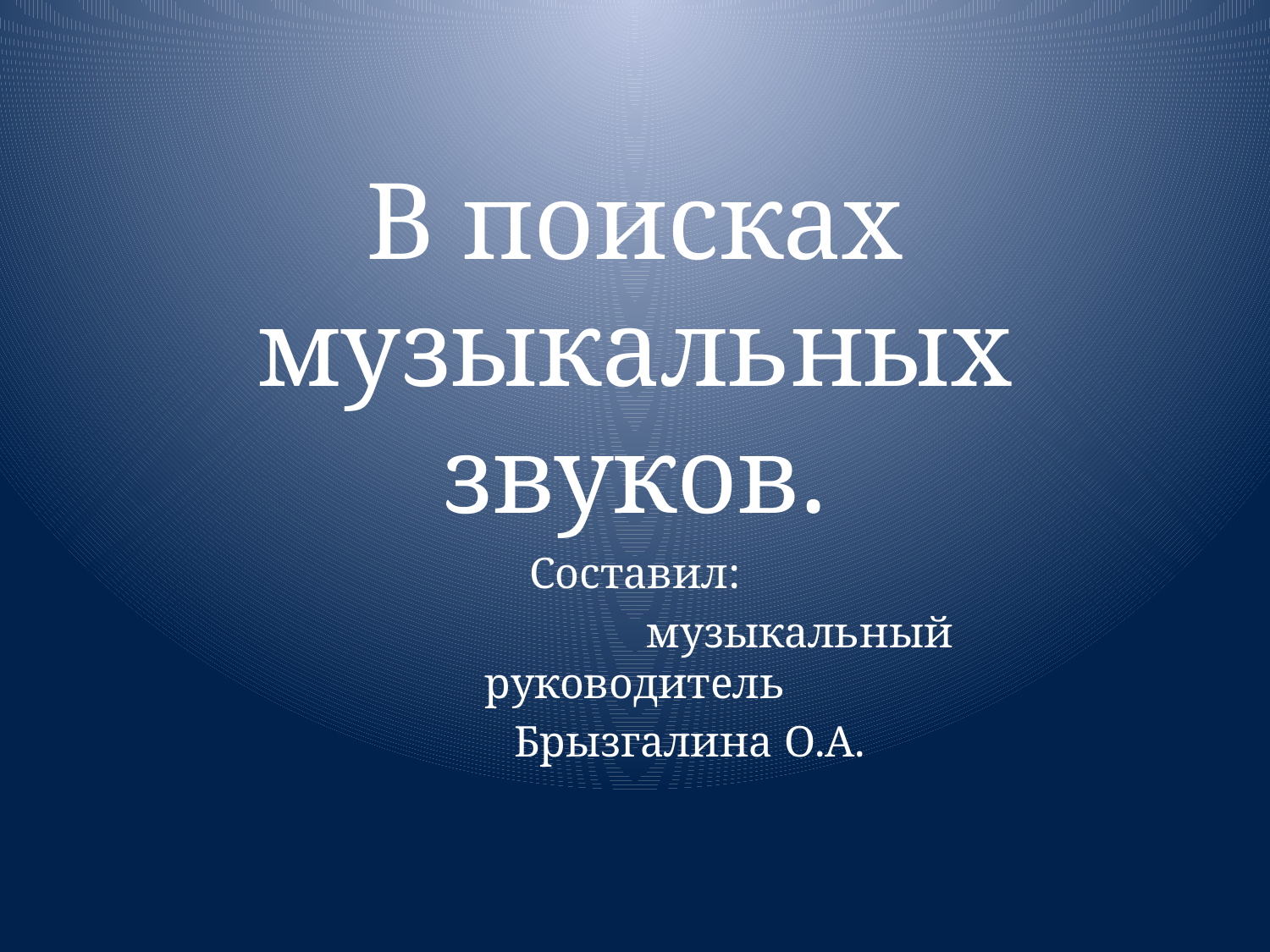

# В поисках музыкальных звуков.
Составил:
                              музыкальный руководитель
          Брызгалина О.А.